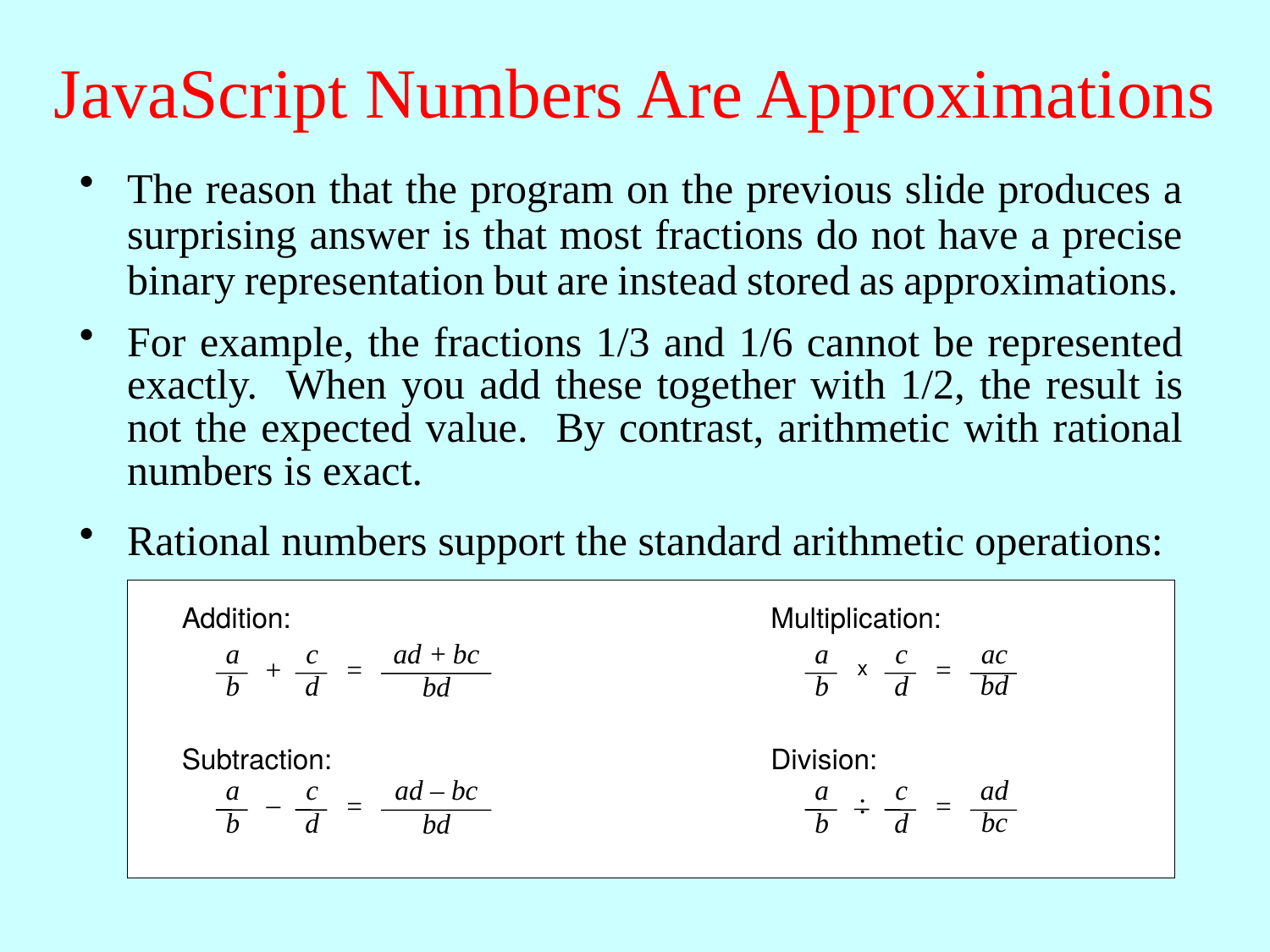

# JavaScript Numbers Are Approximations
The reason that the program on the previous slide produces a surprising answer is that most fractions do not have a precise binary representation but are instead stored as approximations.
For example, the fractions 1/3 and 1/6 cannot be represented exactly.  When you add these together with 1/2, the result is not the expected value.  By contrast, arithmetic with rational numbers is exact.
Rational numbers support the standard arithmetic operations:

Addition:
Multiplication:
a
c
ad + bc
a
c
ac
+
=
=
x
bd
b
d
b
d
bd

Subtraction:
Division:
a
c
ad – bc
a
c
ad
.
.

–
=
=
bc
b
d
b
d
bd